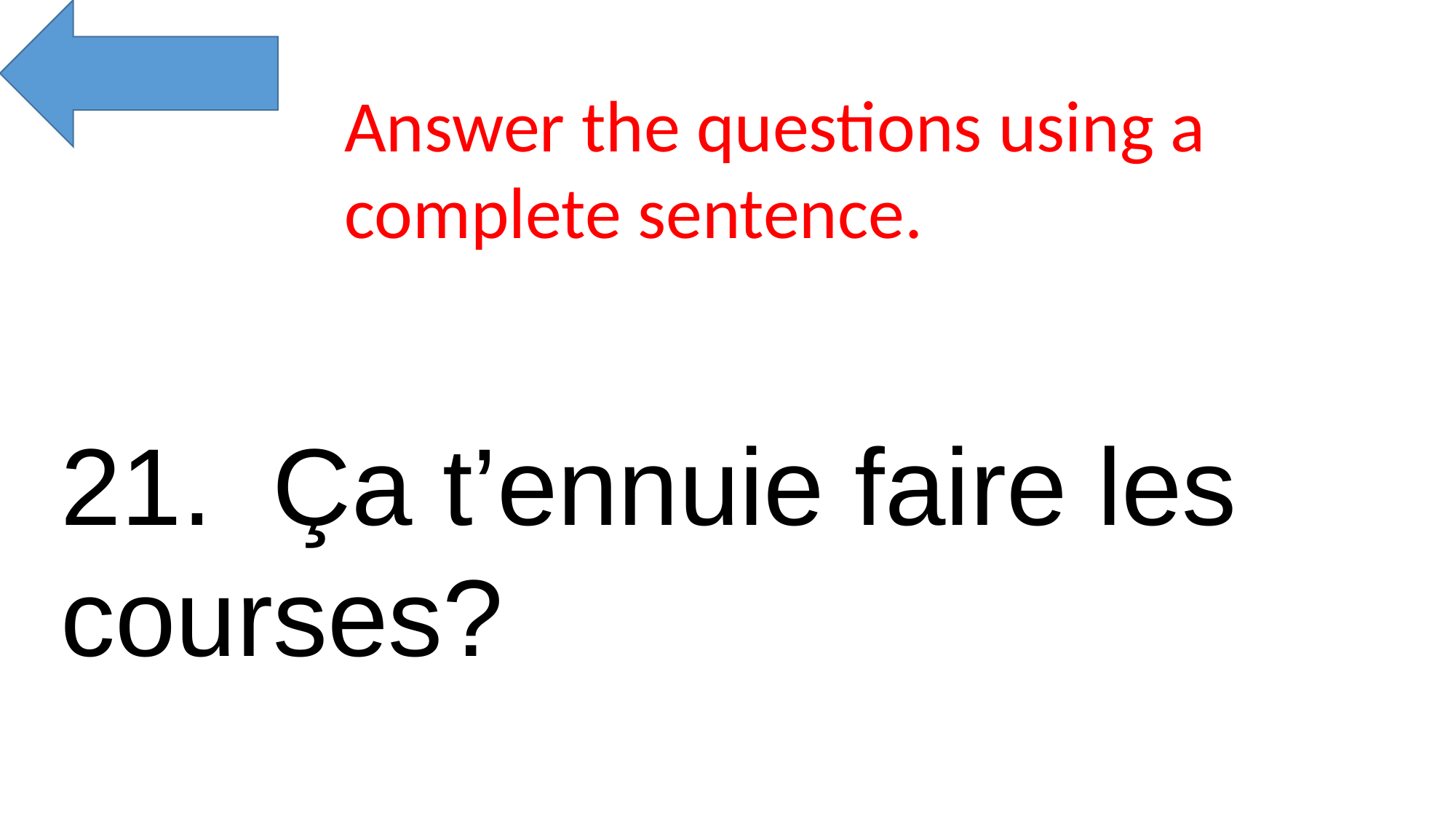

Answer the questions using a complete sentence.
21.  Ça t’ennuie faire les courses?